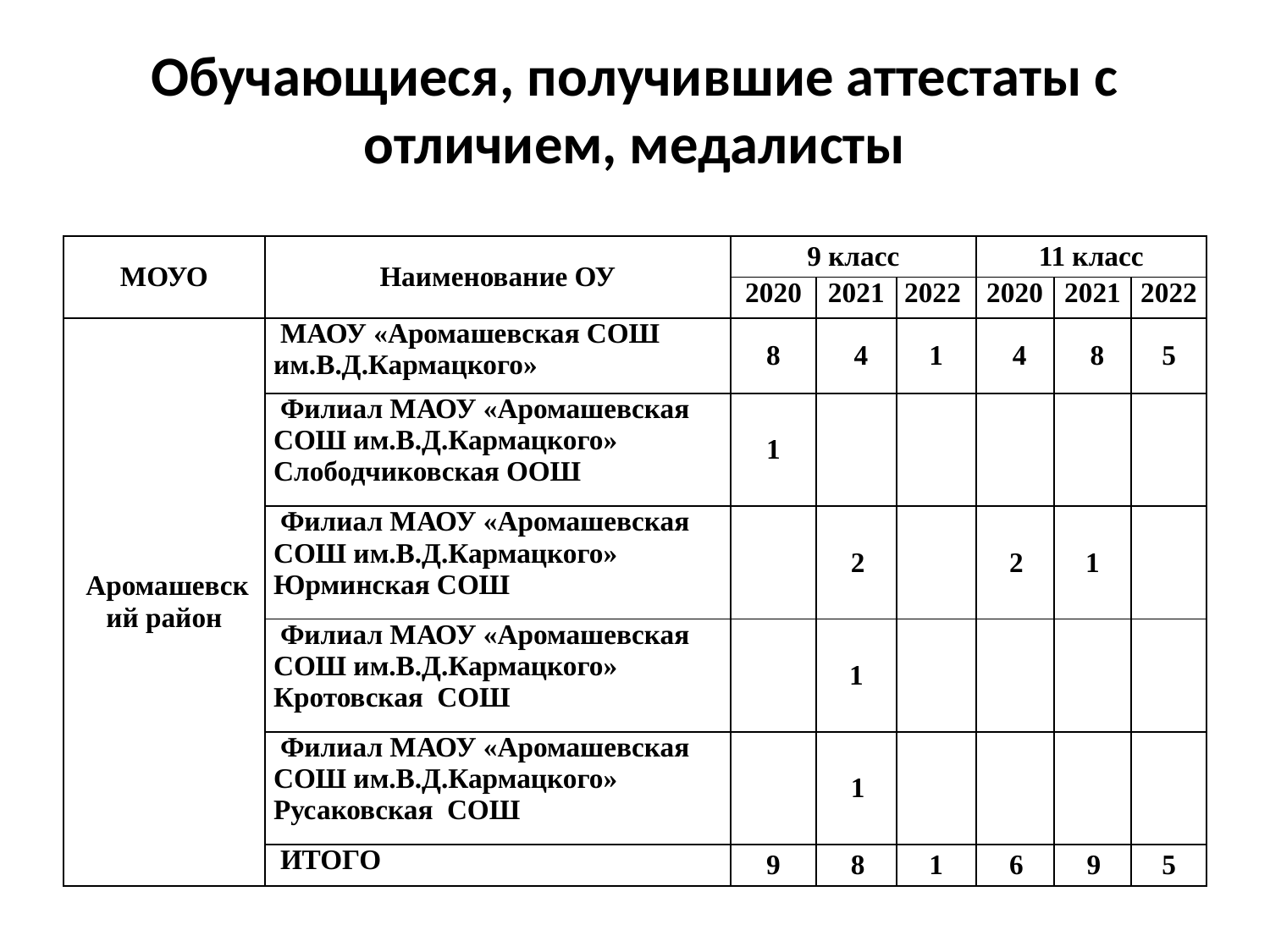

# Обучающиеся, получившие аттестаты с отличием, медалисты
| МОУО | Наименование ОУ | 9 класс |  |  | 11 класс |  |  |
| --- | --- | --- | --- | --- | --- | --- | --- |
|  |  | 2020 | 2021 | 2022 | 2020 | 2021 | 2022 |
| Аромашевский район | МАОУ «Аромашевская СОШ им.В.Д.Кармацкого» | 8 | 4 | 1 | 4 | 8 | 5 |
|  | Филиал МАОУ «Аромашевская СОШ им.В.Д.Кармацкого» Слободчиковская ООШ | 1 |  |  |  |  |  |
|  | Филиал МАОУ «Аромашевская СОШ им.В.Д.Кармацкого» Юрминская СОШ |  | 2 |  | 2 | 1 |  |
|  | Филиал МАОУ «Аромашевская СОШ им.В.Д.Кармацкого» Кротовская СОШ |  | 1 |  |  |  |  |
|  | Филиал МАОУ «Аромашевская СОШ им.В.Д.Кармацкого» Русаковская СОШ |  | 1 |  |  |  |  |
|  | ИТОГО | 9 | 8 | 1 | 6 | 9 | 5 |